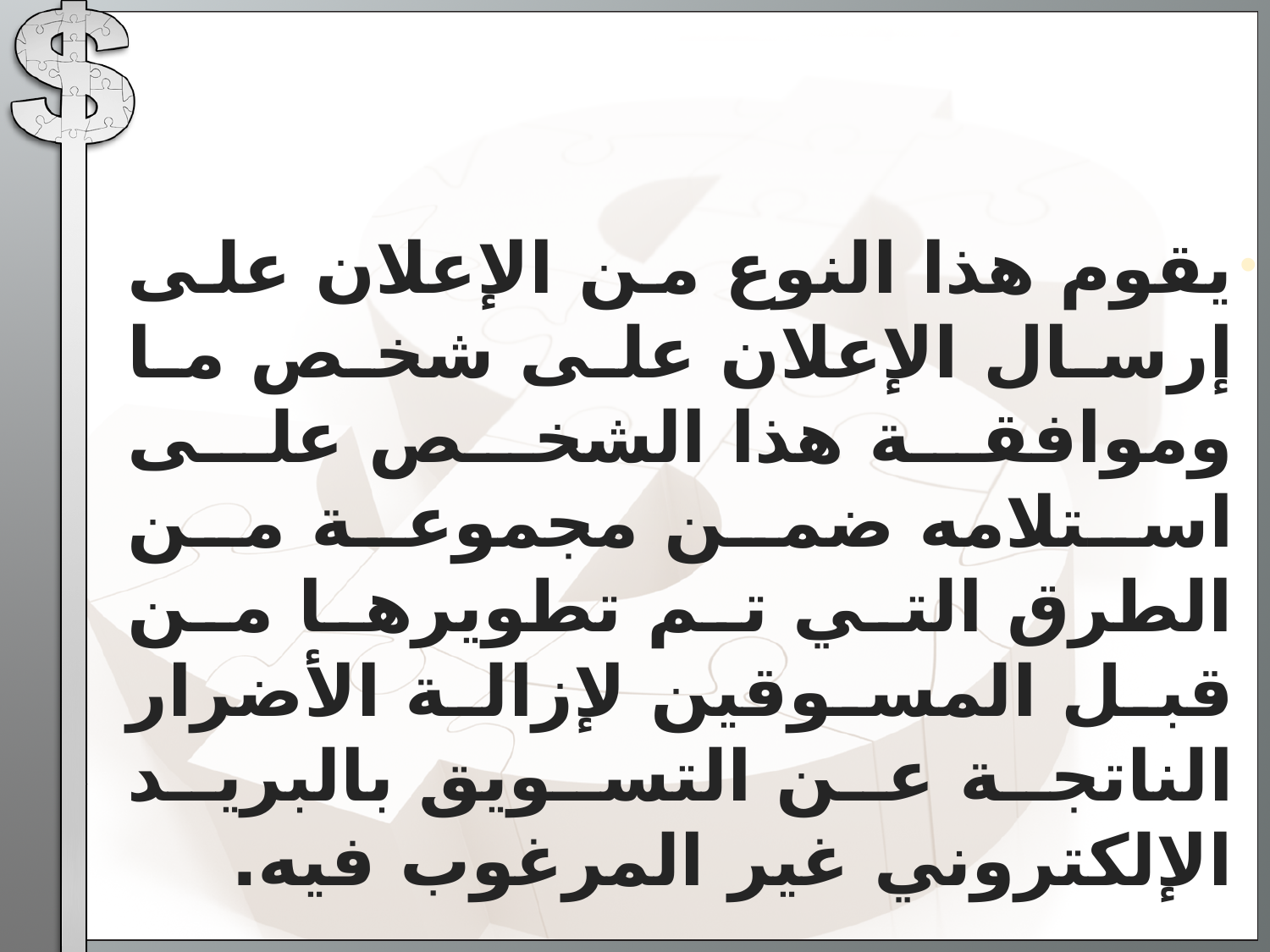

#
يقوم هذا النوع من الإعلان على إرسال الإعلان على شخص ما وموافقة هذا الشخص على استلامه ضمن مجموعة من الطرق التي تم تطويرها من قبل المسوقين لإزالة الأضرار الناتجة عن التسويق بالبريد الإلكتروني غير المرغوب فيه.